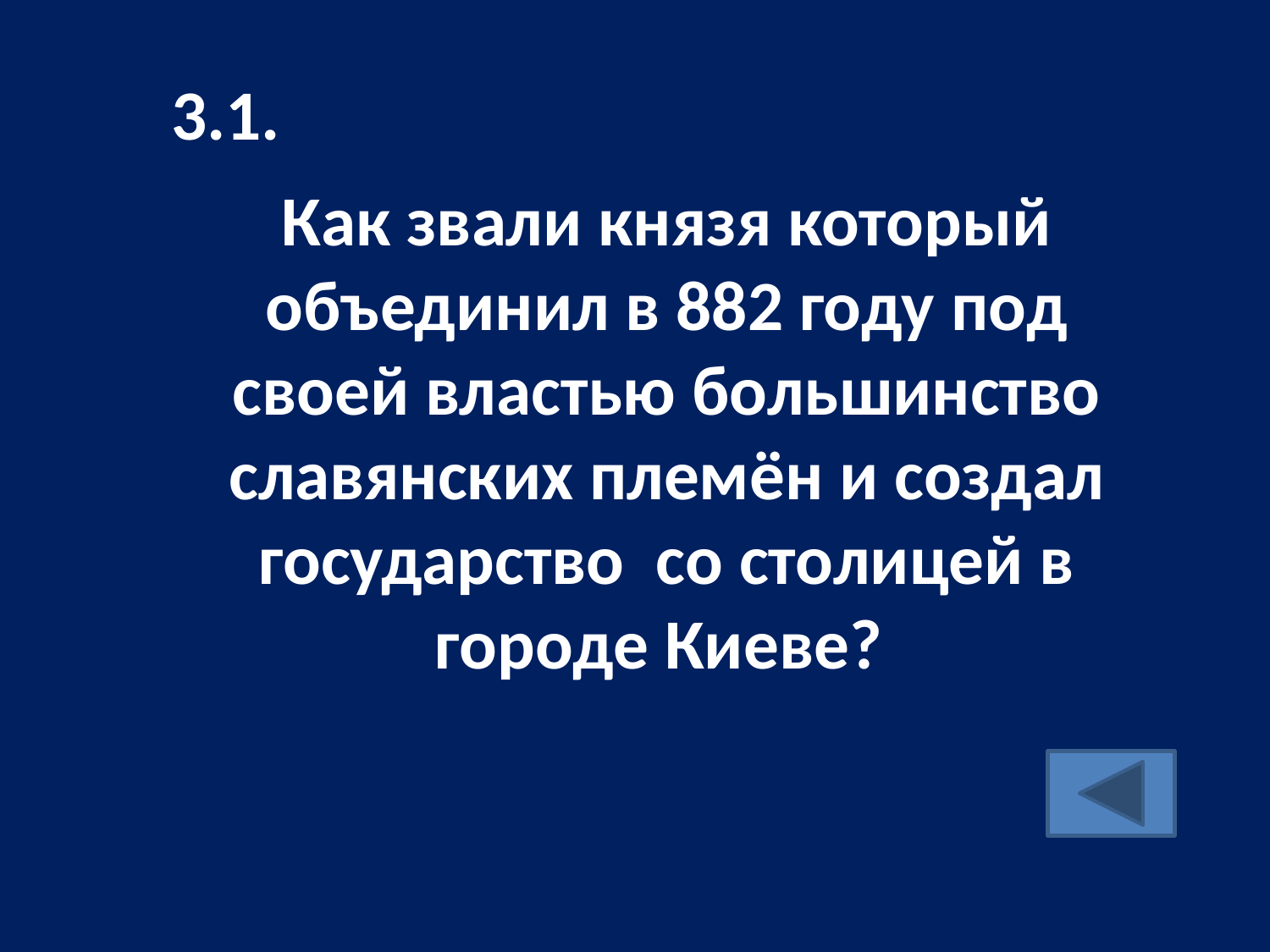

3.1.
Как звали князя который объединил в 882 году под своей властью большинство славянских племён и создал государство  со столицей в городе Киеве?